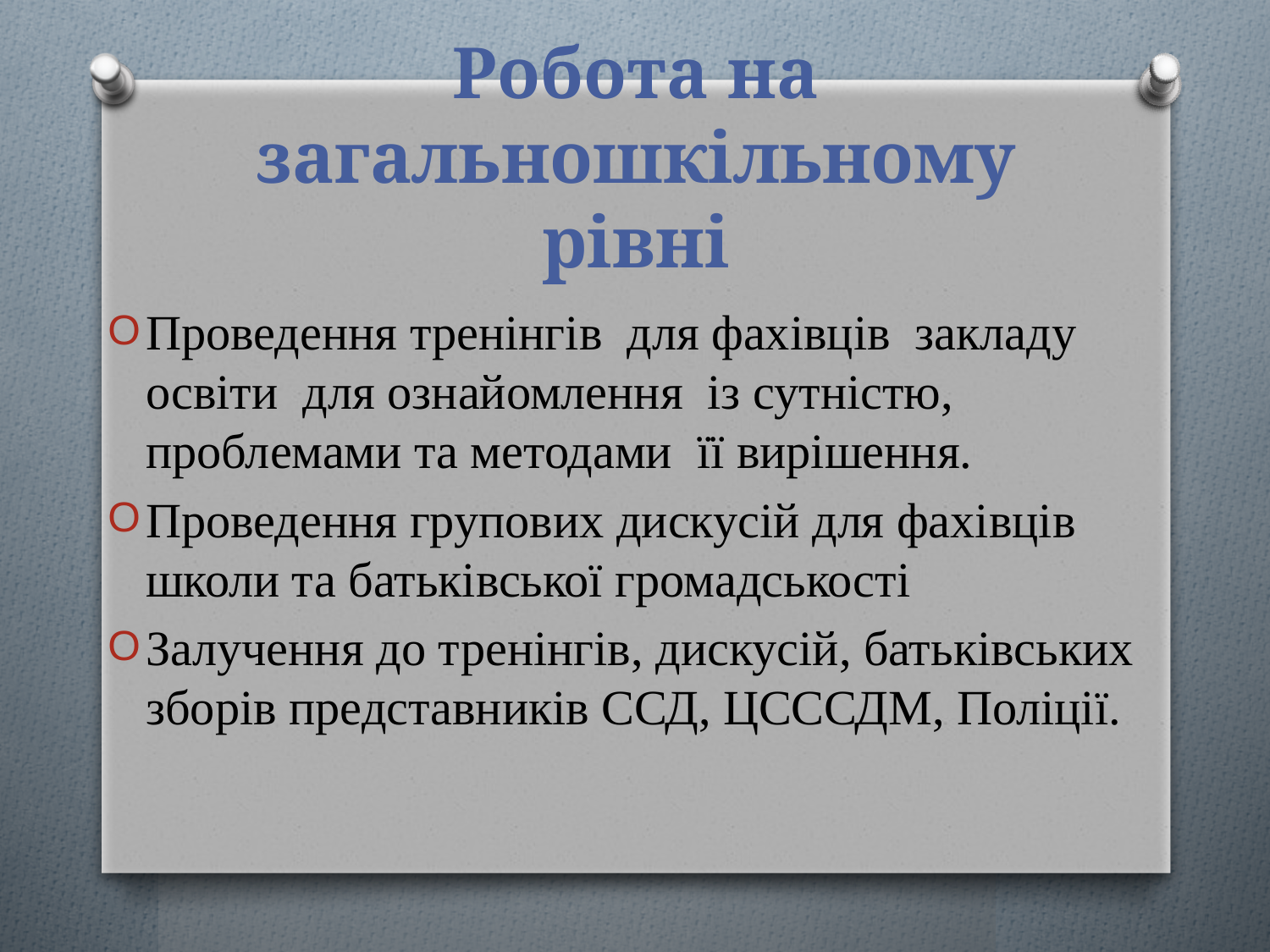

# Робота на загальношкільному рівні
Проведення тренінгів  для фахівців  закладу освіти  для ознайомлення  із сутністю, проблемами та методами  її вирішення.
Проведення групових дискусій для фахівців школи та батьківської громадськості
Залучення до тренінгів, дискусій, батьківських зборів представників ССД, ЦСССДМ, Поліції.